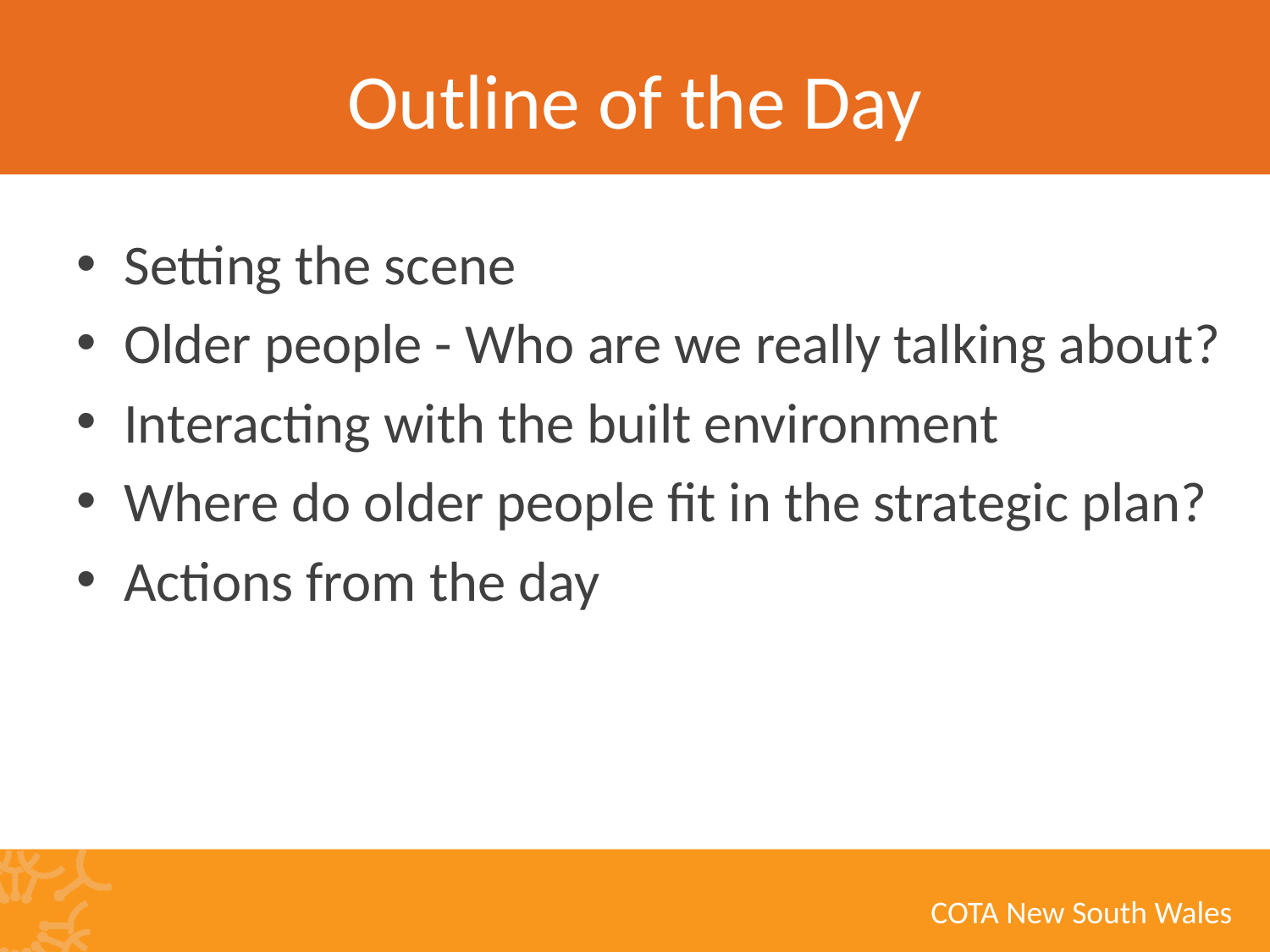

# Outline of the Day
Setting the scene
Older people - Who are we really talking about?
Interacting with the built environment
Where do older people fit in the strategic plan?
Actions from the day